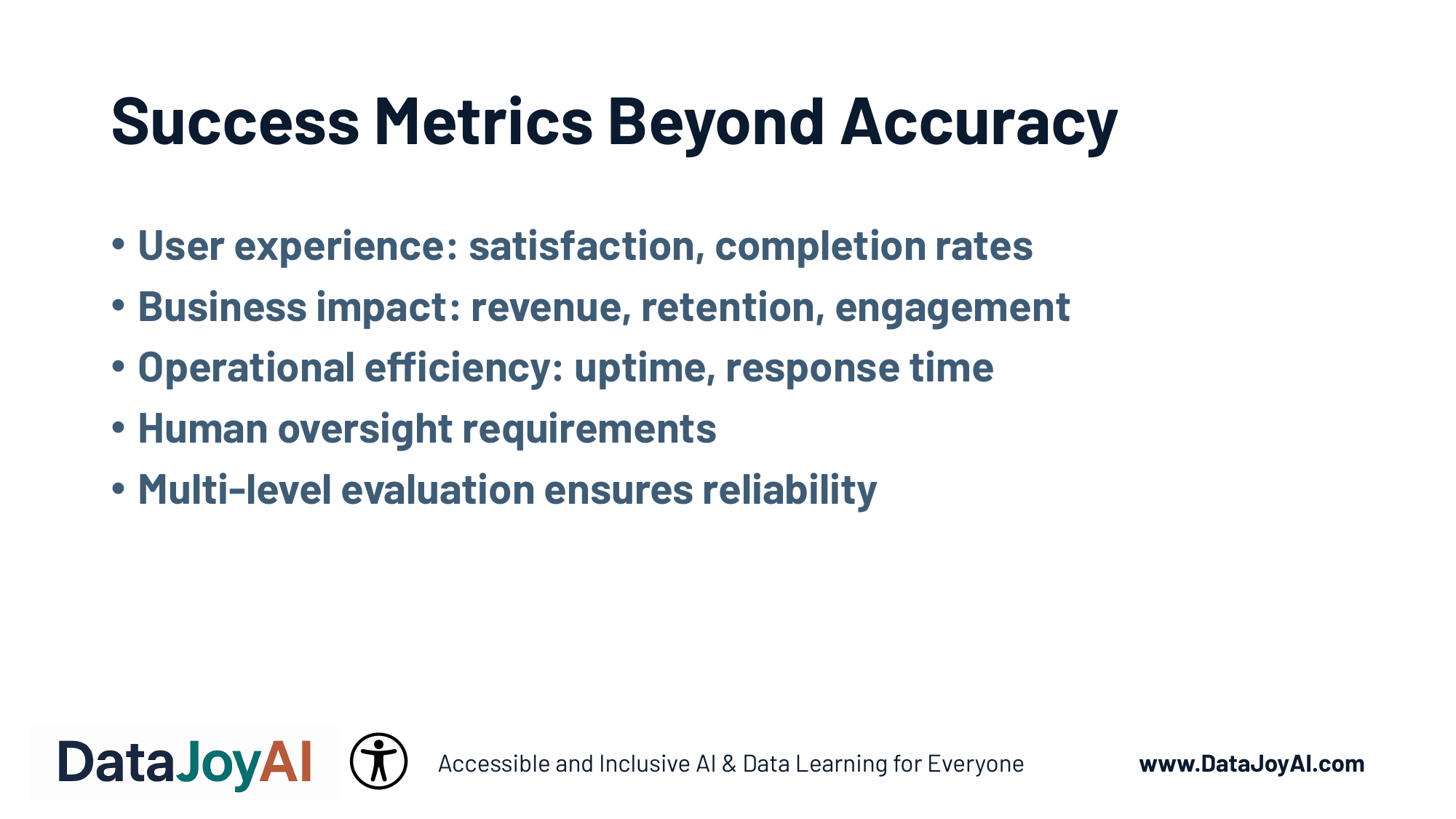

# Success Metrics Beyond Accuracy
User experience: satisfaction, completion rates
Business impact: revenue, retention, engagement
Operational efficiency: uptime, response time
Human oversight requirements
Multi-level evaluation ensures reliability